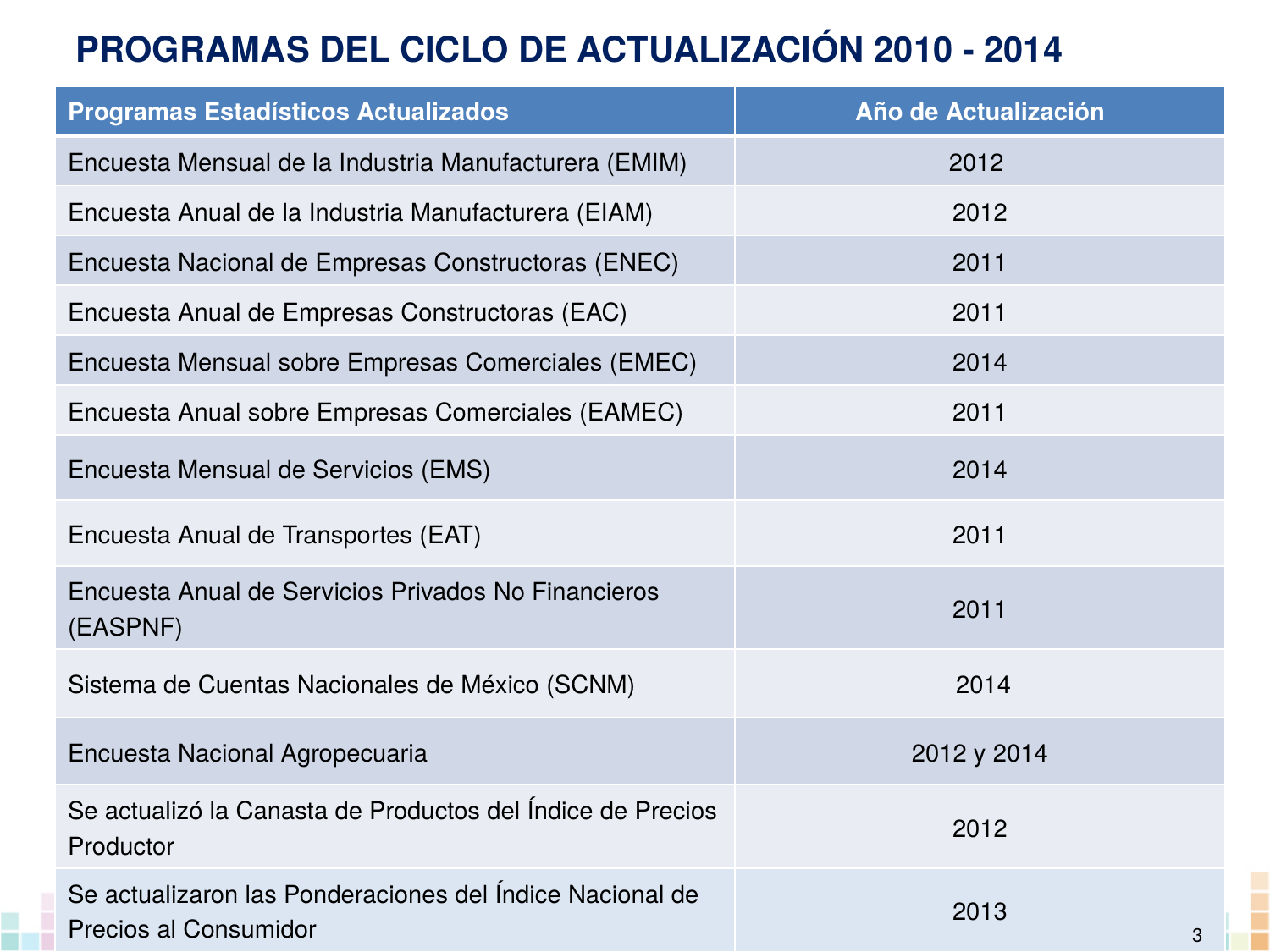

PROGRAMAS DEL CICLO DE ACTUALIZACIÓN 2010 - 2014
| Programas Estadísticos Actualizados | Año de Actualización |
| --- | --- |
| Encuesta Mensual de la Industria Manufacturera (EMIM) | 2012 |
| Encuesta Anual de la Industria Manufacturera (EIAM) | 2012 |
| Encuesta Nacional de Empresas Constructoras (ENEC) | 2011 |
| Encuesta Anual de Empresas Constructoras (EAC) | 2011 |
| Encuesta Mensual sobre Empresas Comerciales (EMEC) | 2014 |
| Encuesta Anual sobre Empresas Comerciales (EAMEC) | 2011 |
| Encuesta Mensual de Servicios (EMS) | 2014 |
| Encuesta Anual de Transportes (EAT) | 2011 |
| Encuesta Anual de Servicios Privados No Financieros (EASPNF) | 2011 |
| Sistema de Cuentas Nacionales de México (SCNM) | 2014 |
| Encuesta Nacional Agropecuaria | 2012 y 2014 |
| Se actualizó la Canasta de Productos del Índice de Precios Productor | 2012 |
| Se actualizaron las Ponderaciones del Índice Nacional de Precios al Consumidor | 2013 |
3